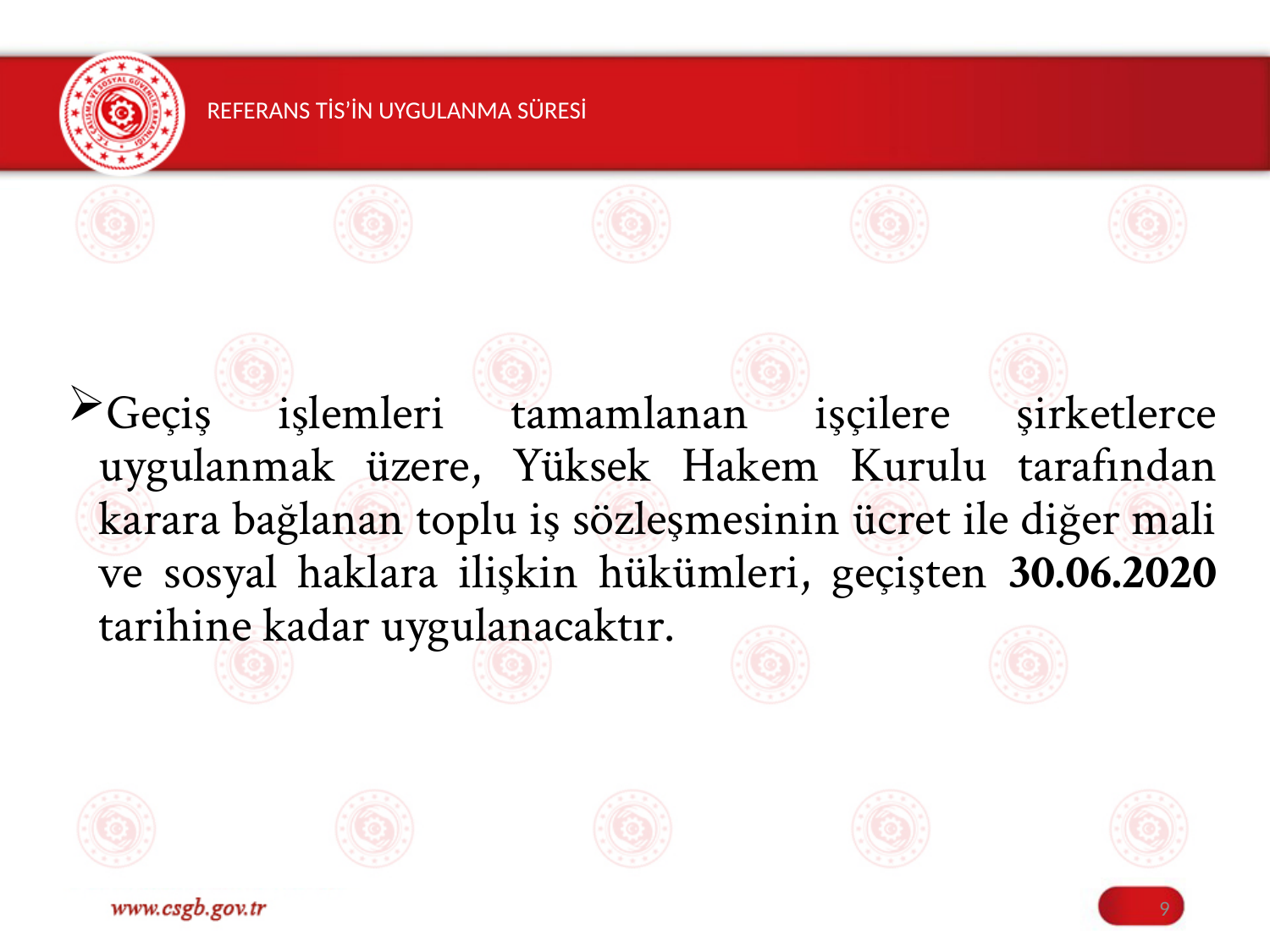

# REFERANS TİS’İN UYGULANMA SÜRESİ

Geçiş işlemleri tamamlanan işçilere şirketlerce uygulanmak üzere, Yüksek Hakem Kurulu tarafından karara bağlanan toplu iş sözleşmesinin ücret ile diğer mali ve sosyal haklara ilişkin hükümleri, geçişten 30.06.2020 tarihine kadar uygulanacaktır.
9